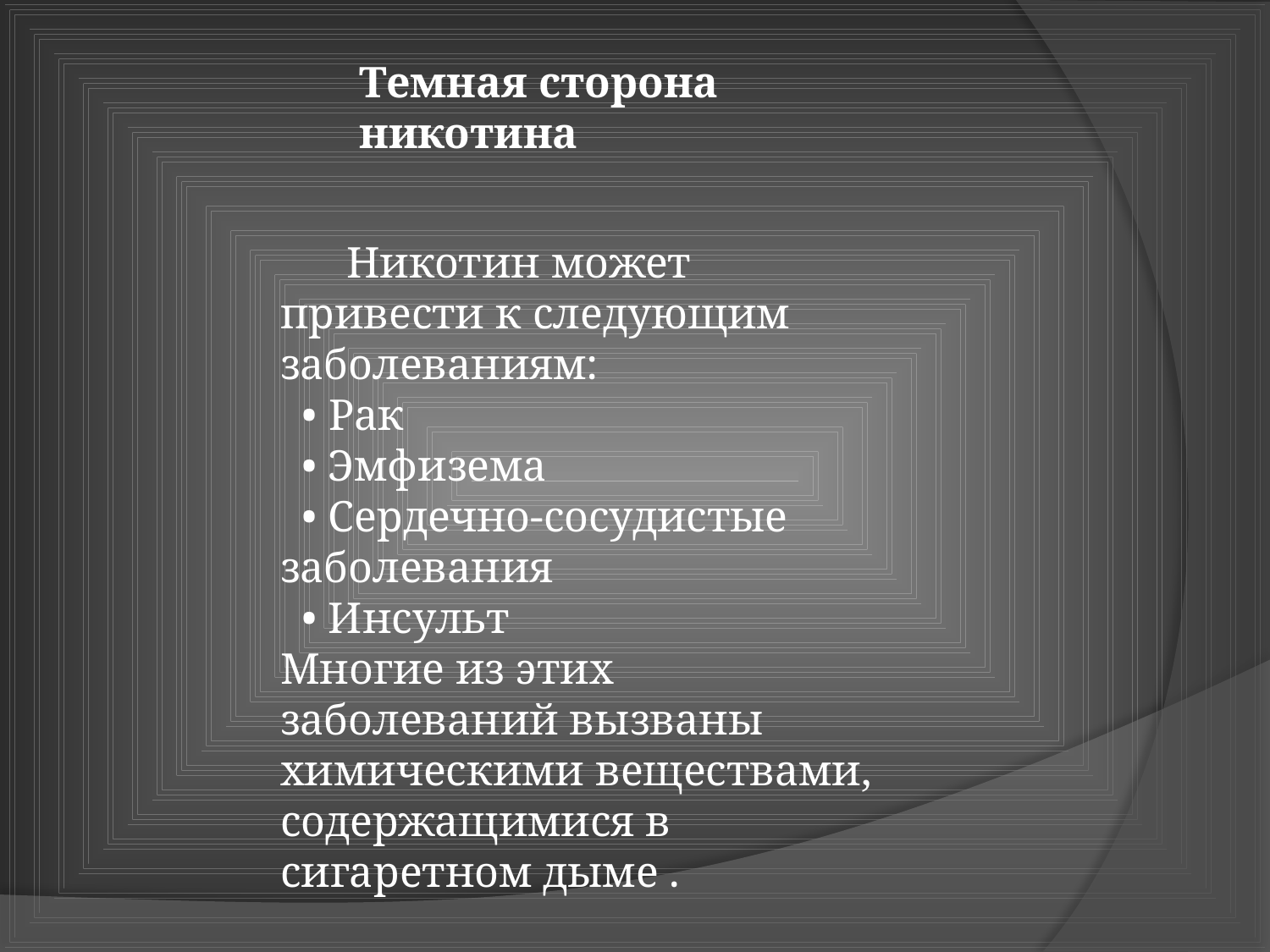

Темная сторона никотина
      Никотин может привести к следующим заболеваниям:
  • Рак
  • Эмфизема
  • Сердечно-сосудистые заболевания
  • Инсульт
Многие из этих заболеваний вызваны химическими веществами, содержащимися в сигаретном дыме .